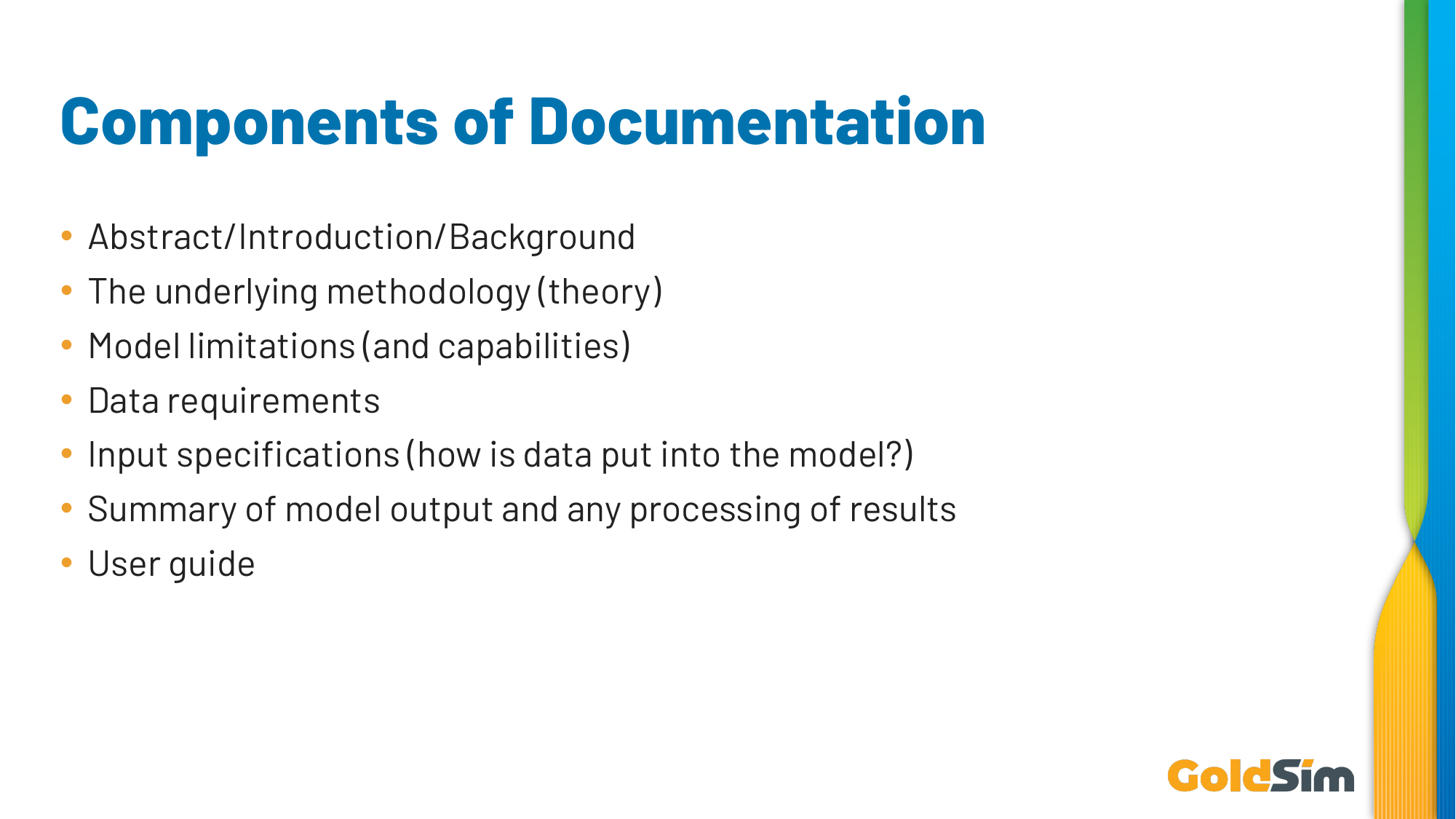

# Components of Documentation
Abstract/Introduction/Background
The underlying methodology (theory)
Model limitations (and capabilities)
Data requirements
Input specifications (how is data put into the model?)
Summary of model output and any processing of results
User guide